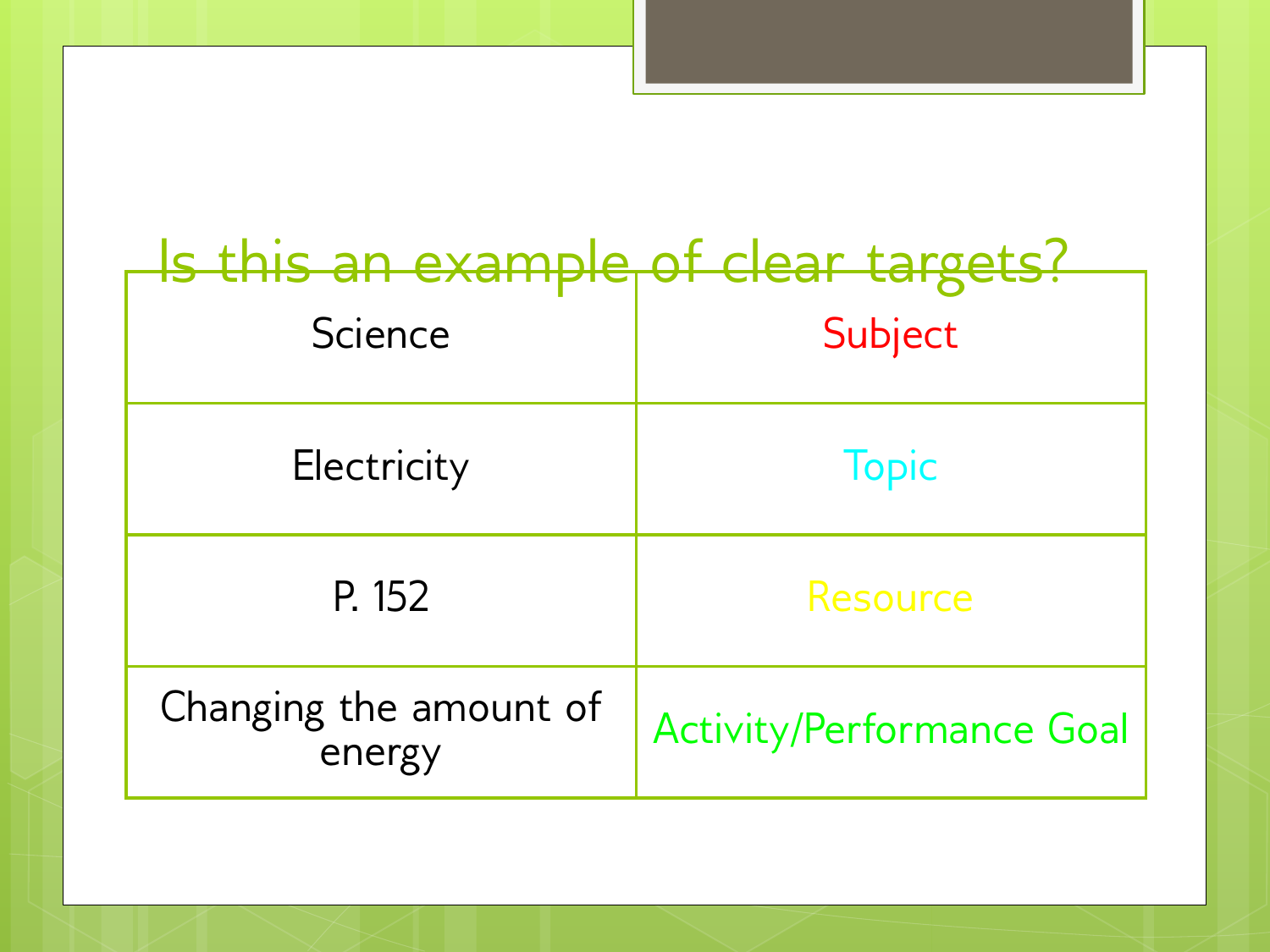

# Is this an example of clear targets?
| Science | Subject |
| --- | --- |
| Electricity | Topic |
| P. 152 | Resource |
| Changing the amount of energy | Activity/Performance Goal |